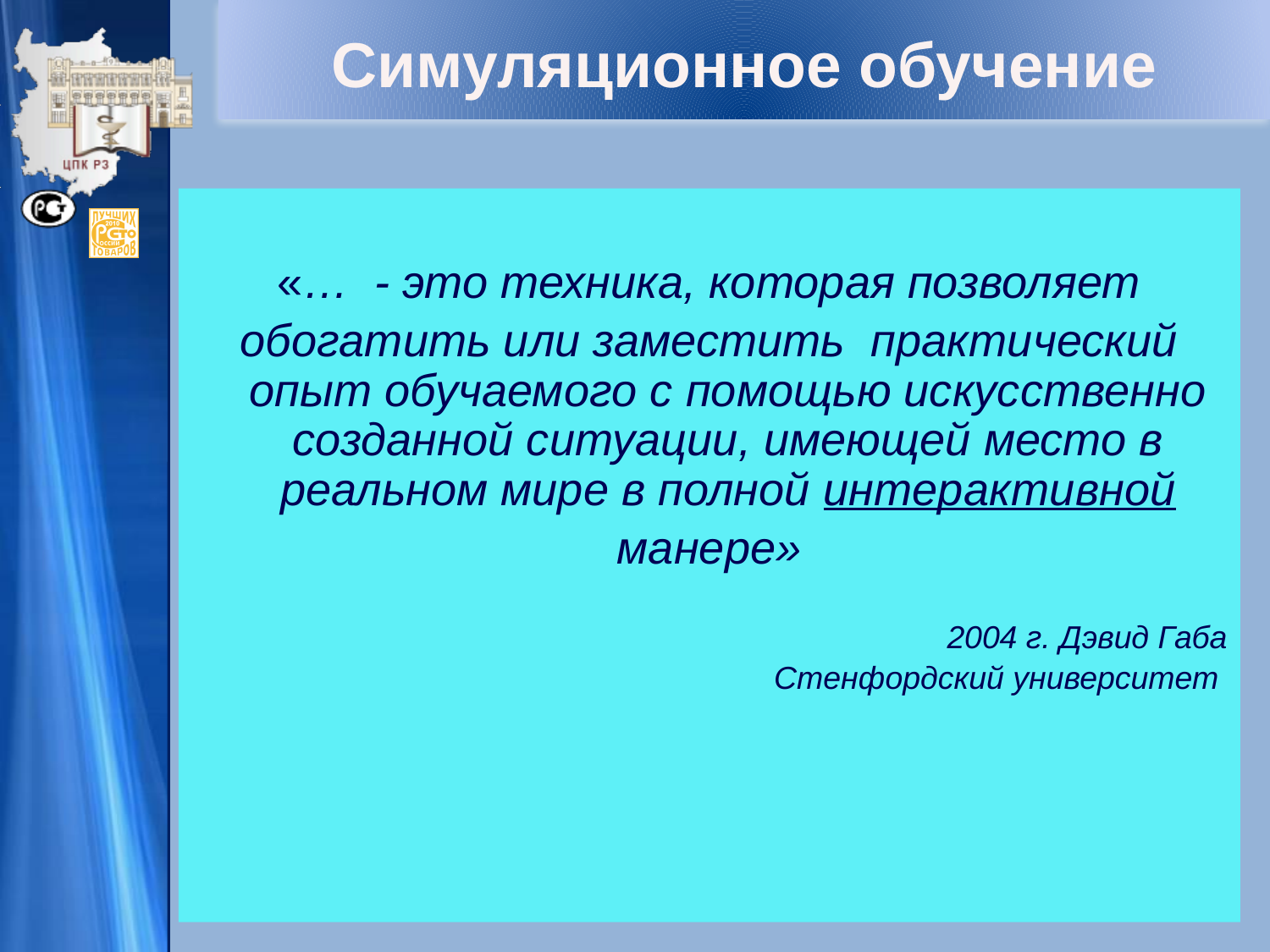

# Симуляционное обучение

«…  - это техника, которая позволяет
обогатить или заместить  практический опыт обучаемого с помощью искусственно созданной ситуации, имеющей место в реальном мире в полной интерактивной
манере»

2004 г. Дэвид Габа
 Стенфордский университет